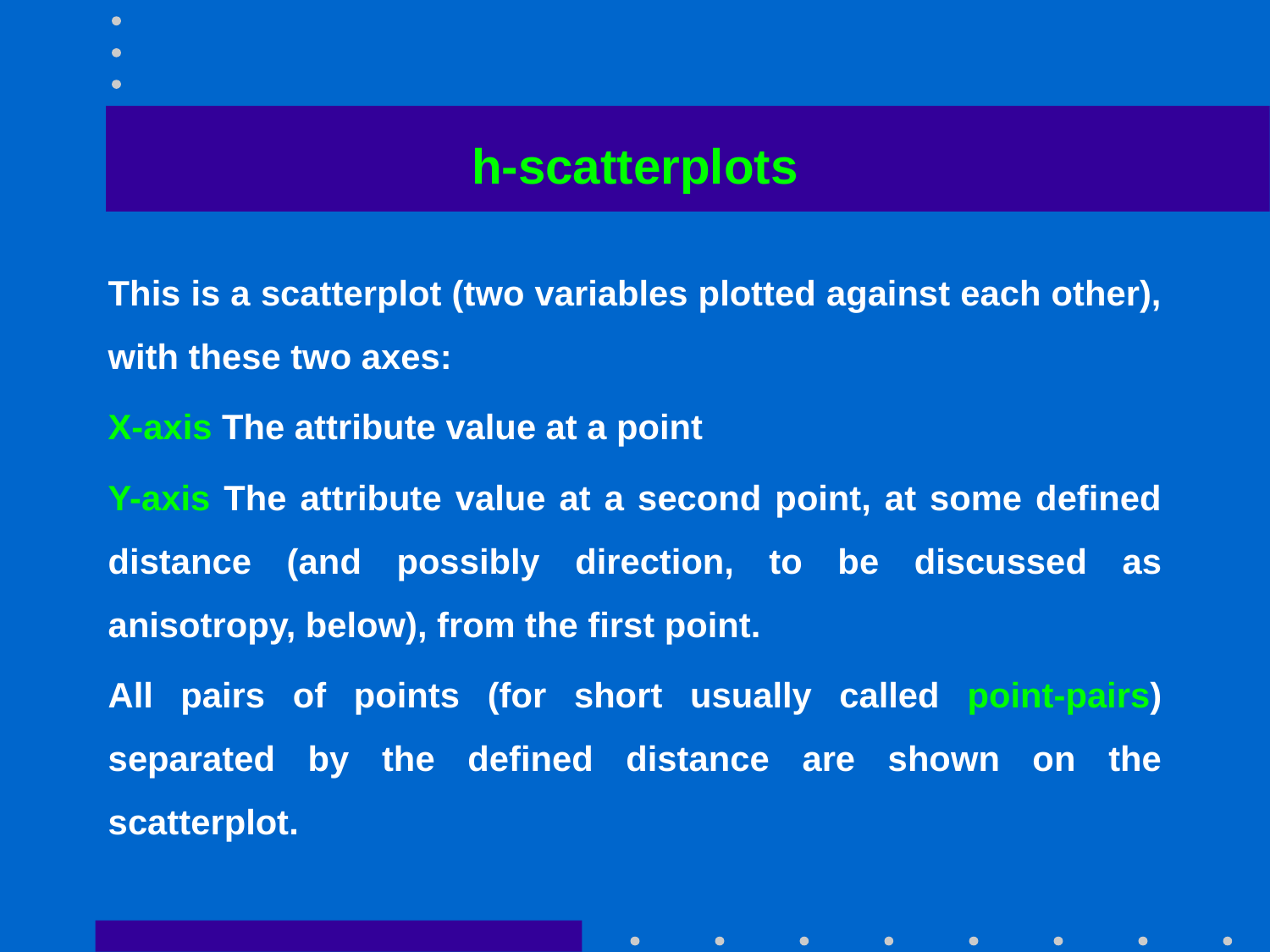

# h-scatterplots
This is a scatterplot (two variables plotted against each other), with these two axes:
X-axis The attribute value at a point
Y-axis The attribute value at a second point, at some defined distance (and possibly direction, to be discussed as anisotropy, below), from the first point.
All pairs of points (for short usually called point-pairs) separated by the defined distance are shown on the scatterplot.